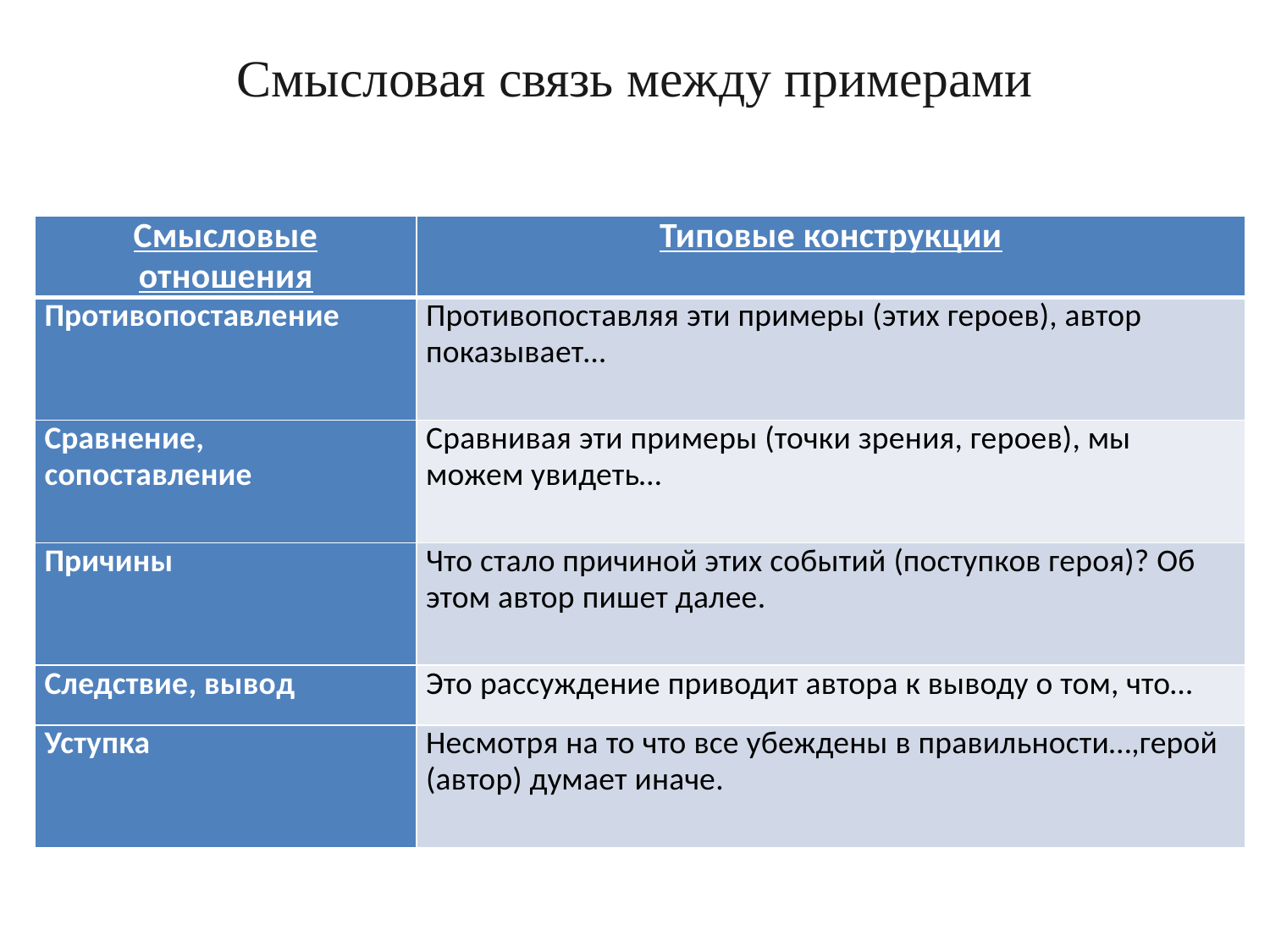

# Смысловая связь между примерами
| Смысловые отношения | Типовые конструкции |
| --- | --- |
| Противопоставление | Противопоставляя эти примеры (этих героев), автор показывает… |
| Сравнение, сопоставление | Сравнивая эти примеры (точки зрения, героев), мы можем увидеть… |
| Причины | Что стало причиной этих событий (поступков героя)? Об этом автор пишет далее. |
| Следствие, вывод | Это рассуждение приводит автора к выводу о том, что… |
| Уступка | Несмотря на то что все убеждены в правильности…,герой (автор) думает иначе. |